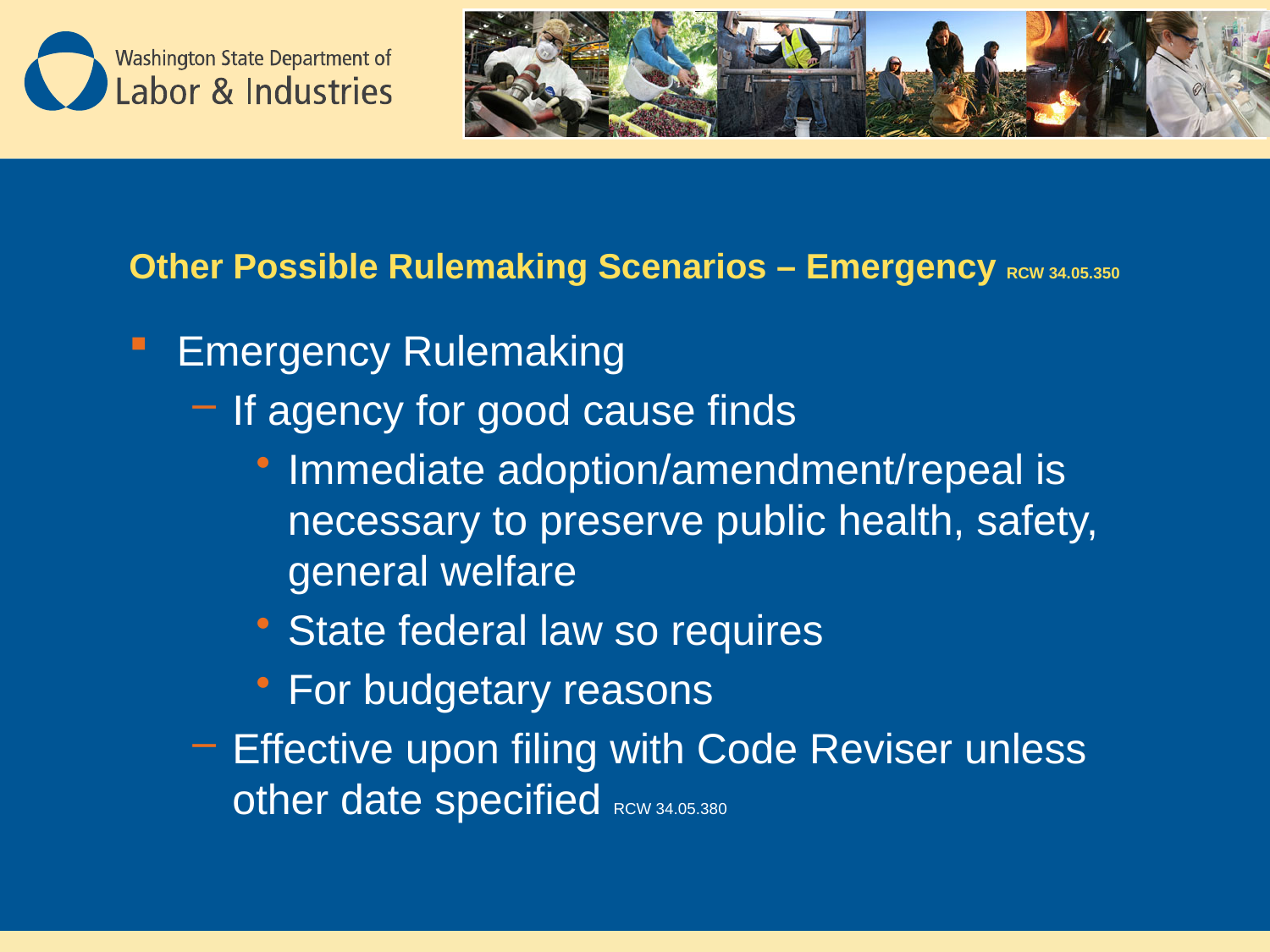

# Other Possible Rulemaking Scenarios – Emergency RCW 34.05.350
Emergency Rulemaking
If agency for good cause finds
Immediate adoption/amendment/repeal is necessary to preserve public health, safety, general welfare
State federal law so requires
For budgetary reasons
Effective upon filing with Code Reviser unless other date specified RCW 34.05.380